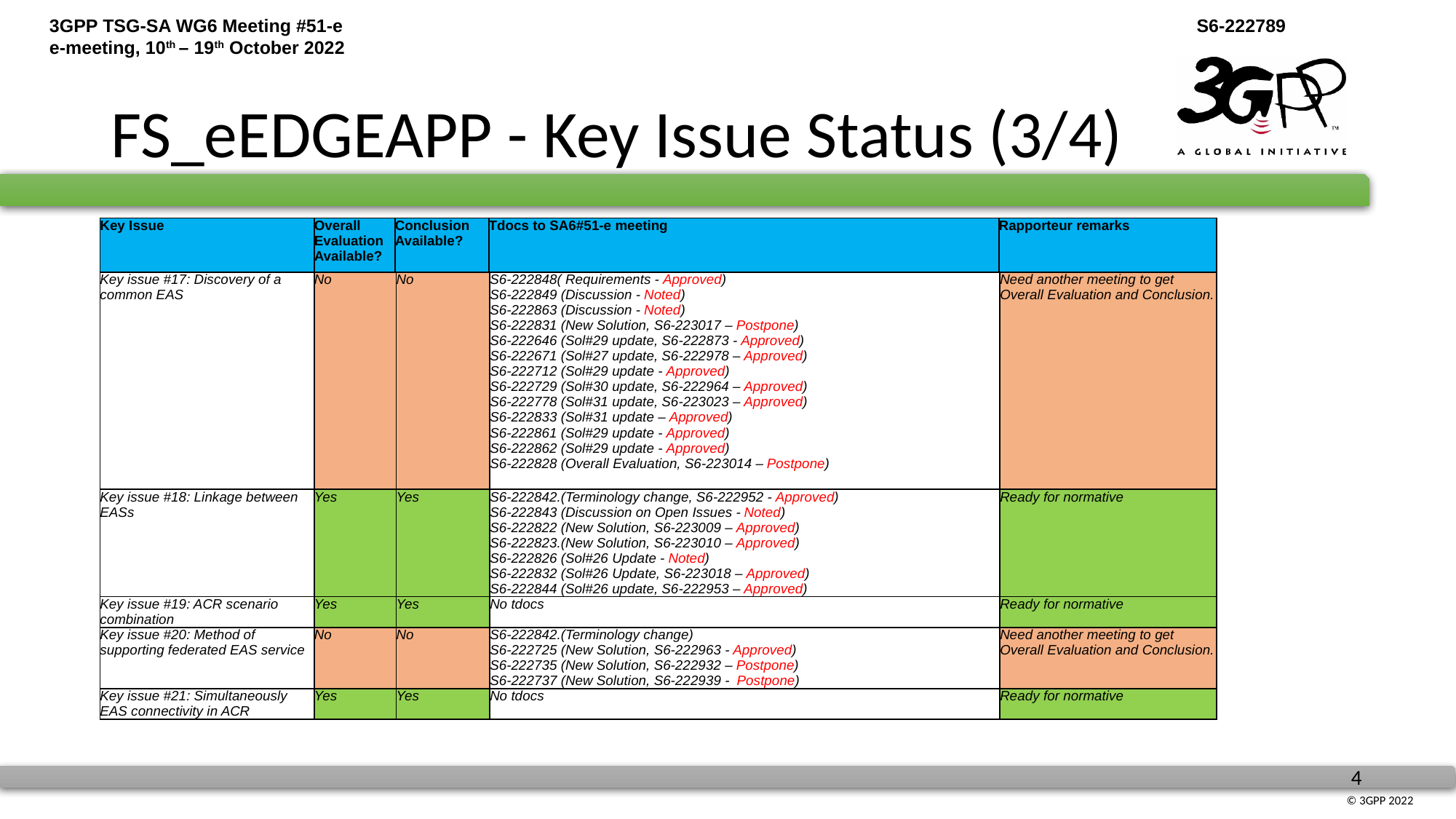

# FS_eEDGEAPP - Key Issue Status (3/4)
| Key Issue | Overall Evaluation Available? | Conclusion Available? | Tdocs to SA6#51-e meeting | Rapporteur remarks |
| --- | --- | --- | --- | --- |
| Key issue #17: Discovery of a common EAS | No | No | S6-222848( Requirements - Approved) S6-222849 (Discussion - Noted) S6-222863 (Discussion - Noted) S6-222831 (New Solution, S6-223017 – Postpone) S6-222646 (Sol#29 update, S6-222873 - Approved) S6-222671 (Sol#27 update, S6-222978 – Approved) S6-222712 (Sol#29 update - Approved) S6-222729 (Sol#30 update, S6-222964 – Approved) S6-222778 (Sol#31 update, S6-223023 – Approved) S6-222833 (Sol#31 update – Approved) S6-222861 (Sol#29 update - Approved) S6-222862 (Sol#29 update - Approved) S6-222828 (Overall Evaluation, S6-223014 – Postpone) | Need another meeting to get Overall Evaluation and Conclusion. |
| --- | --- | --- | --- | --- |
| Key issue #18: Linkage between EASs | Yes | Yes | S6-222842.(Terminology change, S6-222952 - Approved) S6-222843 (Discussion on Open Issues - Noted) S6-222822 (New Solution, S6-223009 – Approved) S6-222823.(New Solution, S6-223010 – Approved) S6-222826 (Sol#26 Update - Noted) S6-222832 (Sol#26 Update, S6-223018 – Approved) S6-222844 (Sol#26 update, S6-222953 – Approved) | Ready for normative |
| Key issue #19: ACR scenario combination | Yes | Yes | No tdocs | Ready for normative |
| Key issue #20: Method of supporting federated EAS service | No | No | S6-222842.(Terminology change) S6-222725 (New Solution, S6-222963 - Approved) S6-222735 (New Solution, S6-222932 – Postpone) S6-222737 (New Solution, S6-222939 - Postpone) | Need another meeting to get Overall Evaluation and Conclusion. |
| Key issue #21: Simultaneously EAS connectivity in ACR | Yes | Yes | No tdocs | Ready for normative |